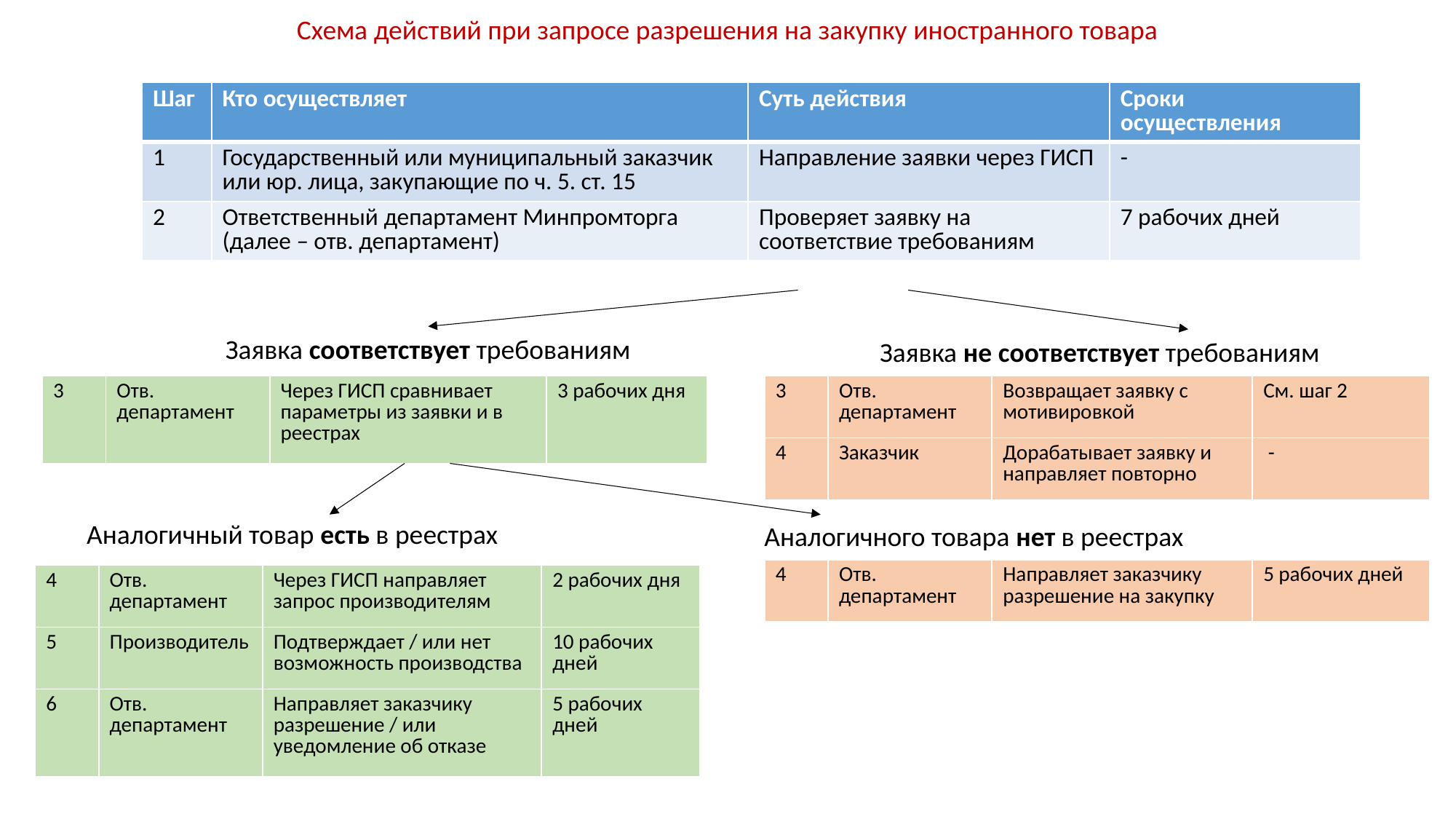

# Схема действий при запросе разрешения на закупку иностранного товара
| Шаг | Кто осуществляет | Суть действия | Сроки осуществления |
| --- | --- | --- | --- |
| 1 | Государственный или муниципальный заказчик или юр. лица, закупающие по ч. 5. ст. 15 | Направление заявки через ГИСП | - |
| 2 | Ответственный департамент Минпромторга (далее – отв. департамент) | Проверяет заявку на соответствие требованиям | 7 рабочих дней |
Заявка соответствует требованиям
Заявка не соответствует требованиям
| 3 | Отв. департамент | Через ГИСП сравнивает параметры из заявки и в реестрах | 3 рабочих дня |
| --- | --- | --- | --- |
| 3 | Отв. департамент | Возвращает заявку с мотивировкой | См. шаг 2 |
| --- | --- | --- | --- |
| 4 | Заказчик | Дорабатывает заявку и направляет повторно | - |
Аналогичный товар есть в реестрах
Аналогичного товара нет в реестрах
| 4 | Отв. департамент | Направляет заказчику разрешение на закупку | 5 рабочих дней |
| --- | --- | --- | --- |
| 4 | Отв. департамент | Через ГИСП направляет запрос производителям | 2 рабочих дня |
| --- | --- | --- | --- |
| 5 | Производитель | Подтверждает / или нет возможность производства | 10 рабочих дней |
| 6 | Отв. департамент | Направляет заказчику разрешение / или уведомление об отказе | 5 рабочих дней |